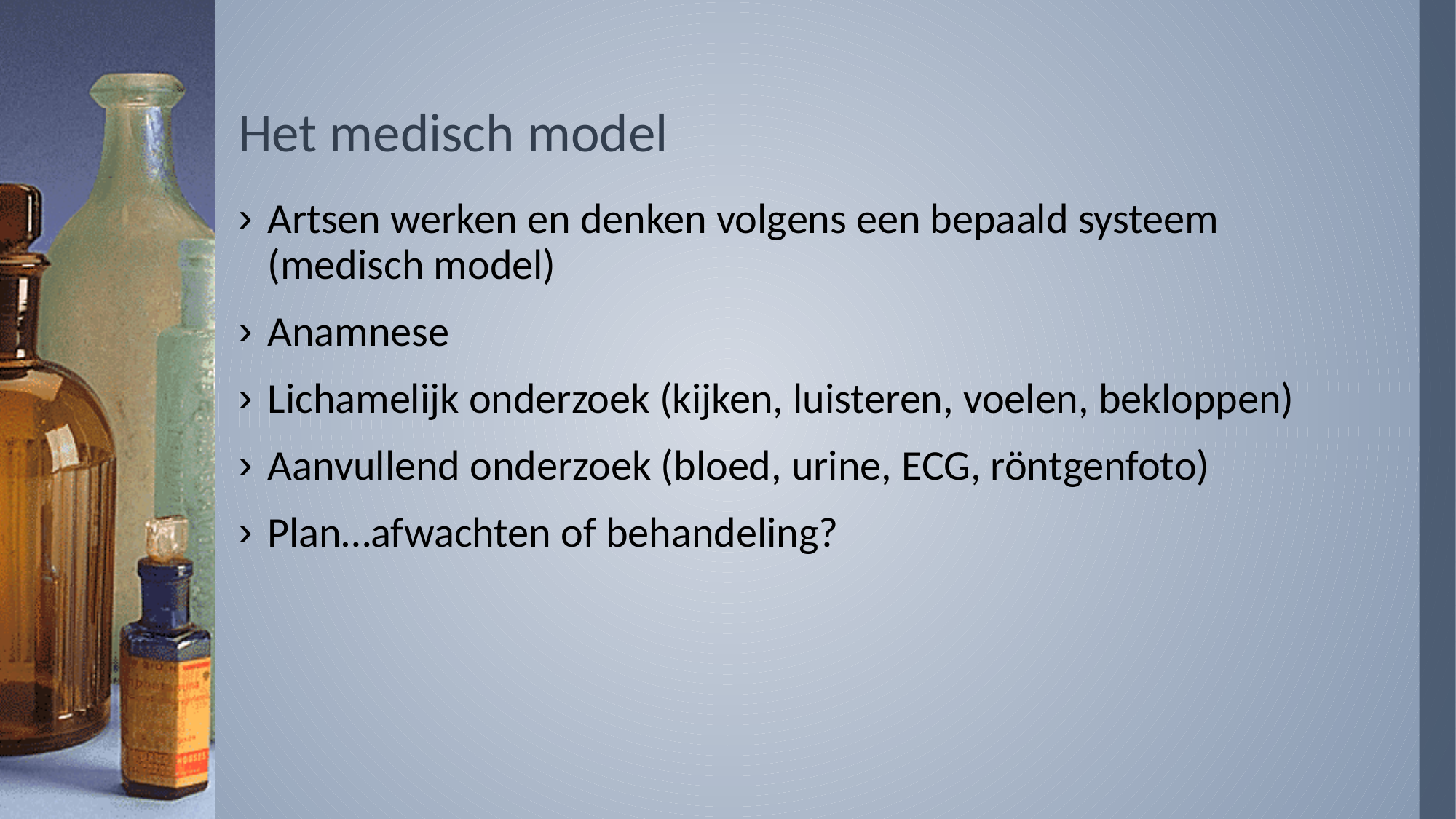

# Het medisch model
Artsen werken en denken volgens een bepaald systeem (medisch model)
Anamnese
Lichamelijk onderzoek (kijken, luisteren, voelen, bekloppen)
Aanvullend onderzoek (bloed, urine, ECG, röntgenfoto)
Plan…afwachten of behandeling?